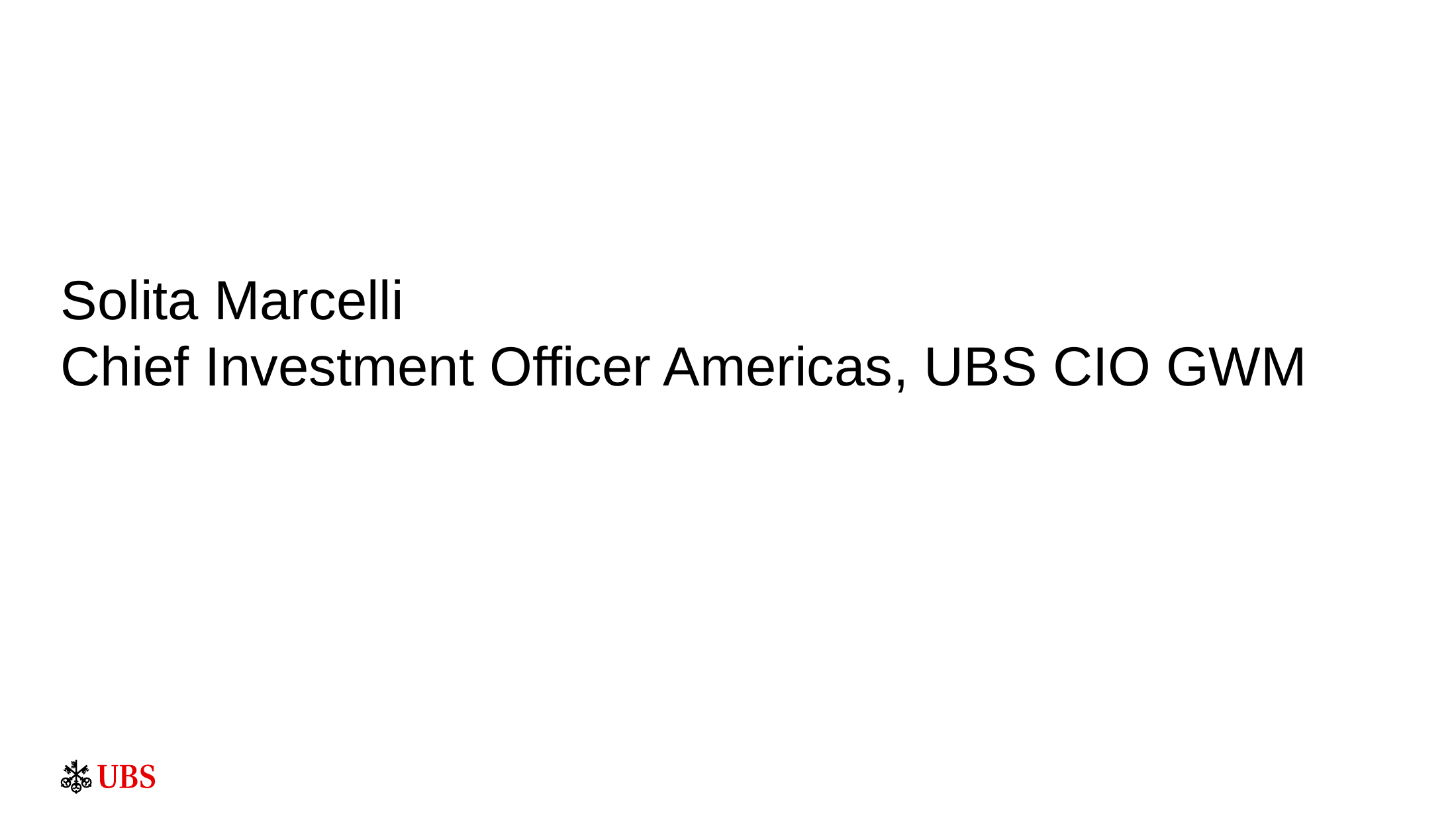

Solita Marcelli
Chief Investment Officer Americas, UBS CIO GWM